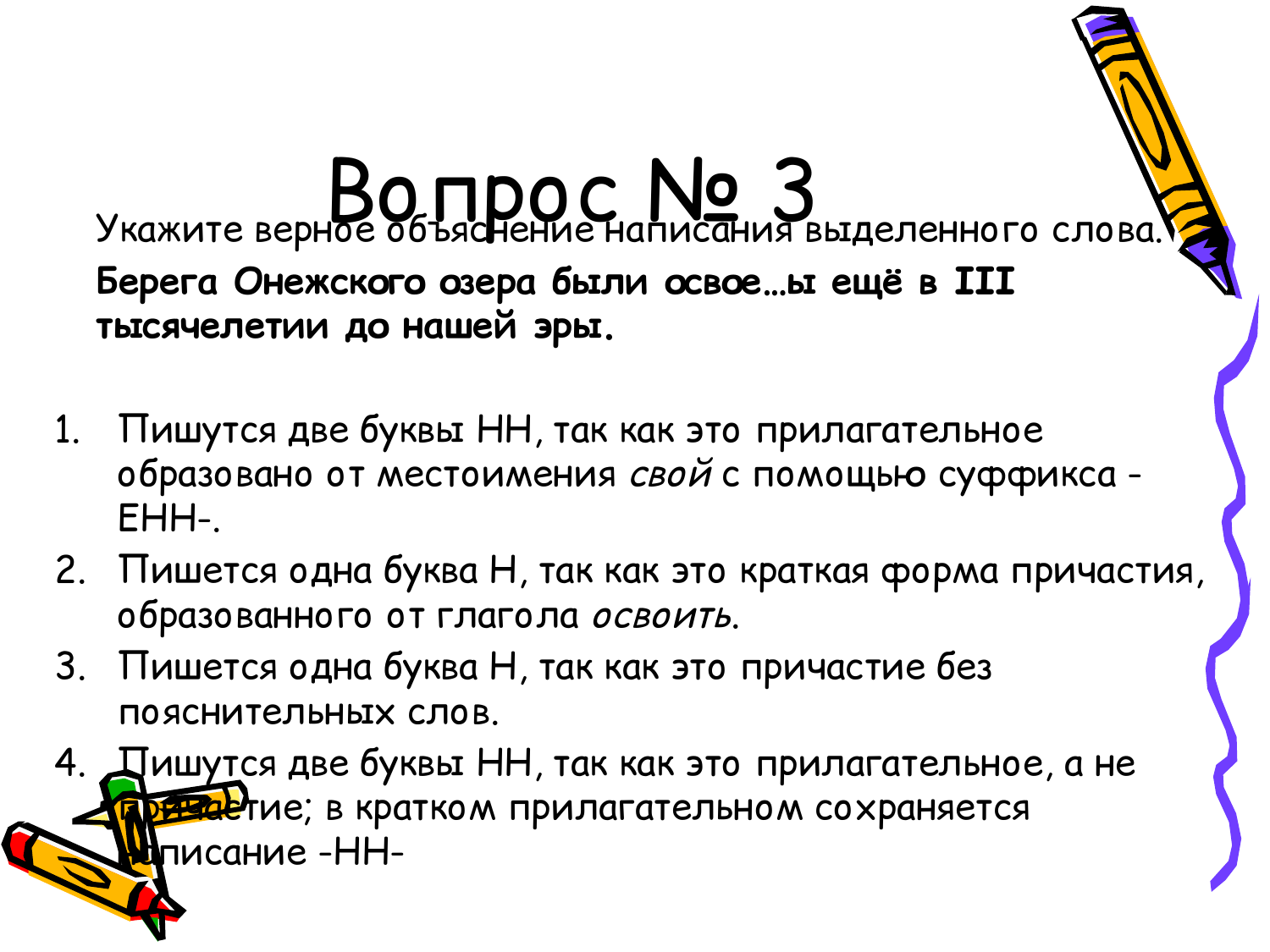

# Вопрос № 3
	Укажите верное объяснение написания выделенного слова.
	Берега Онежского озера были освое…ы ещё в III тысячелетии до нашей эры.

Пишутся две буквы НН, так как это прилагательное образовано от местоимения свой с помощью суффикса -ЕНН-.
Пишется одна буква Н, так как это краткая форма причастия, образованного от глагола освоить.
Пишется одна буква Н, так как это причастие без пояснительных слов.
Пишутся две буквы НН, так как это прилагательное, а не причастие; в кратком прилагательном сохраняется написание -НН-